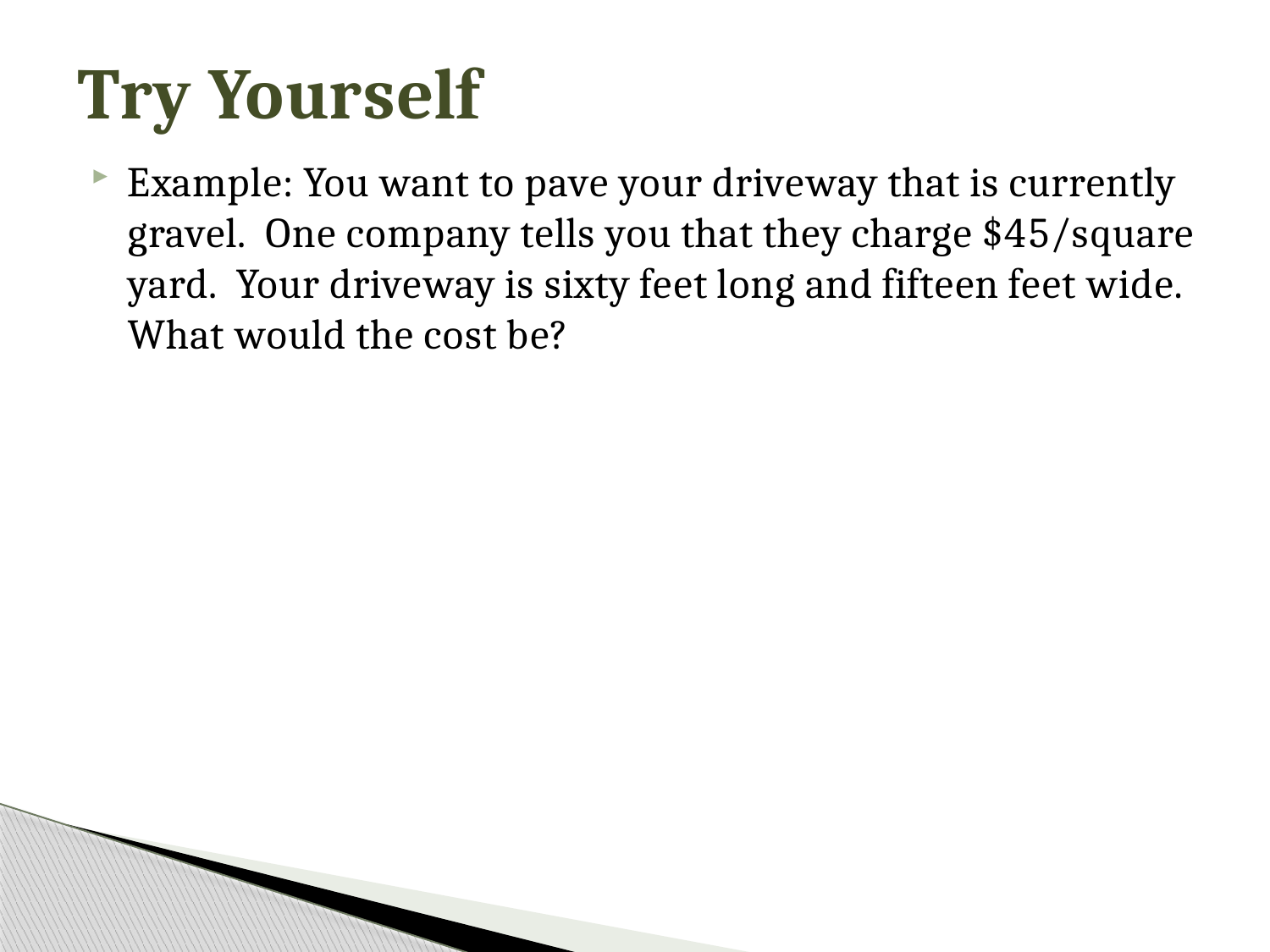

# Try Yourself
Example: You want to pave your driveway that is currently gravel.  One company tells you that they charge $45/square yard.  Your driveway is sixty feet long and fifteen feet wide.  What would the cost be?